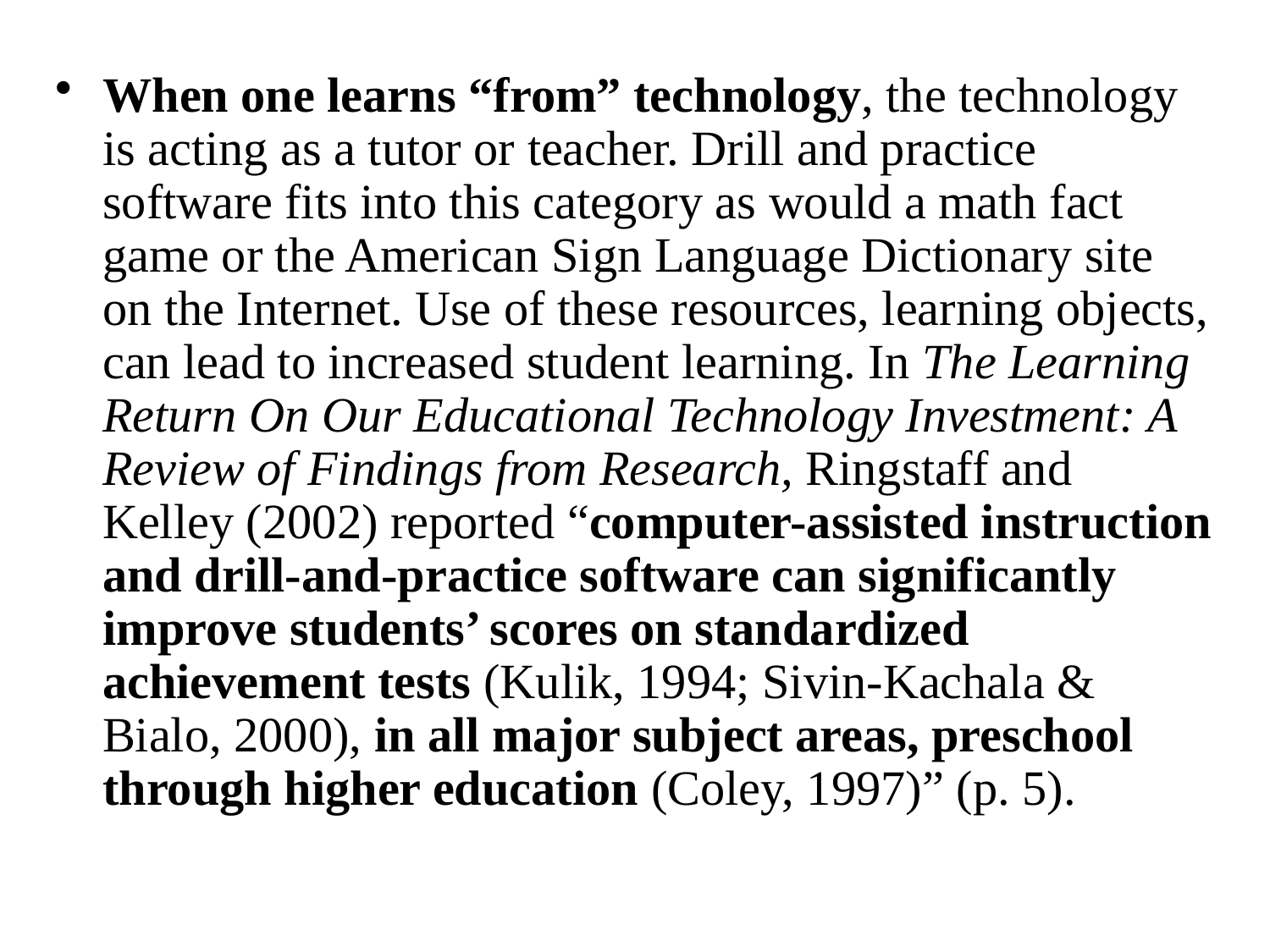

When one learns “from” technology, the technology is acting as a tutor or teacher. Drill and practice software fits into this category as would a math fact game or the American Sign Language Dictionary site on the Internet. Use of these resources, learning objects, can lead to increased student learning. In The Learning Return On Our Educational Technology Investment: A Review of Findings from Research, Ringstaff and Kelley (2002) reported “computer-assisted instruction and drill-and-practice software can significantly improve students’ scores on standardized achievement tests (Kulik, 1994; Sivin-Kachala & Bialo, 2000), in all major subject areas, preschool through higher education (Coley, 1997)” (p. 5).